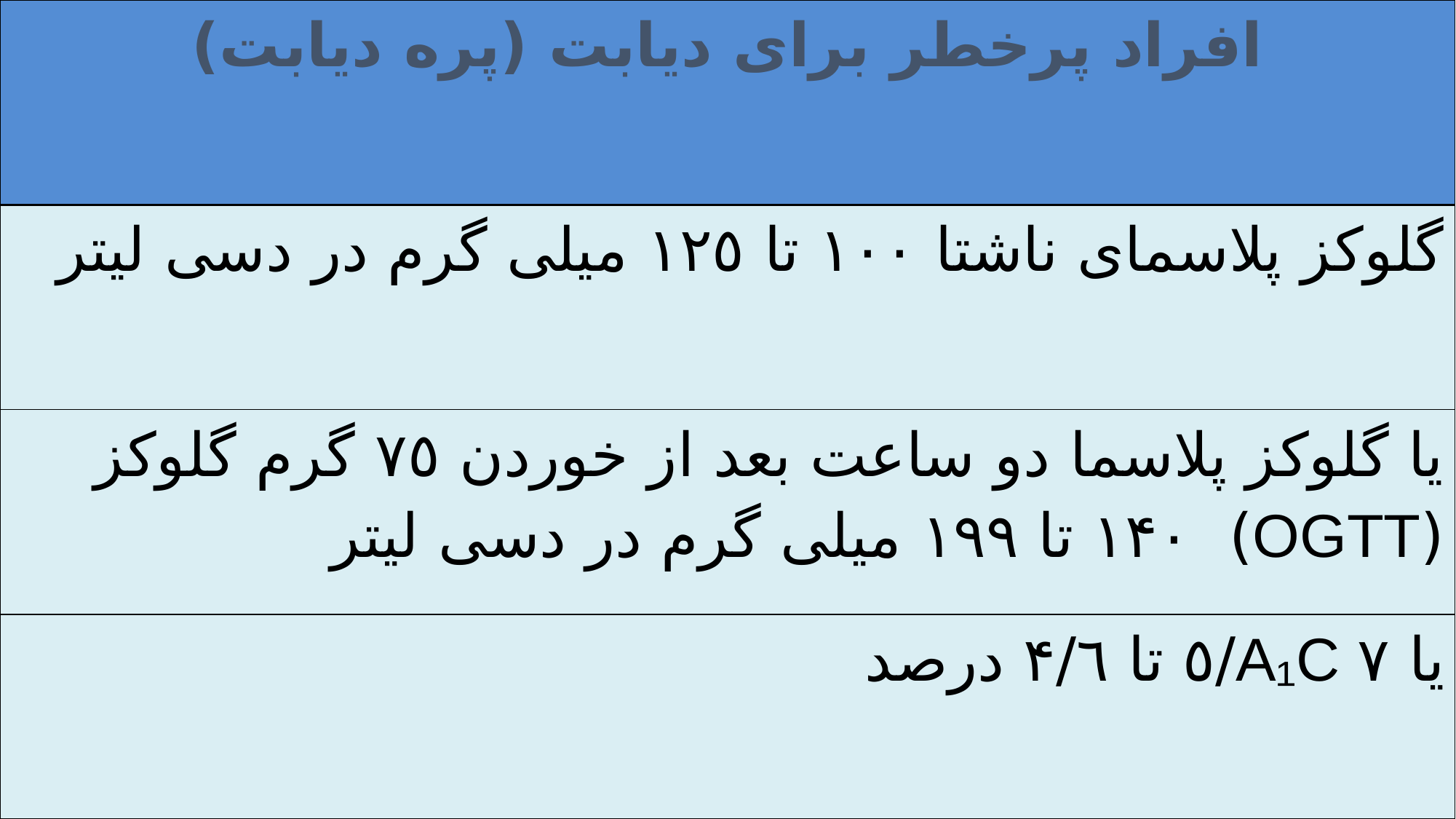

| افراد پرخطر برای دیابت (پره دیابت) |
| --- |
| گلوکز پلاسمای ناشتا ١٠٠ تا ١٢٥ میلی گرم در دسی لیتر |
| یا گلوکز پلاسما دو ساعت بعد از خوردن ٧٥ گرم گلوکز (OGTT) ١۴٠ تا ١۹۹ میلی گرم در دسی لیتر |
| یا A₁C ۷/٥ تا ۴/٦ درصد |
#